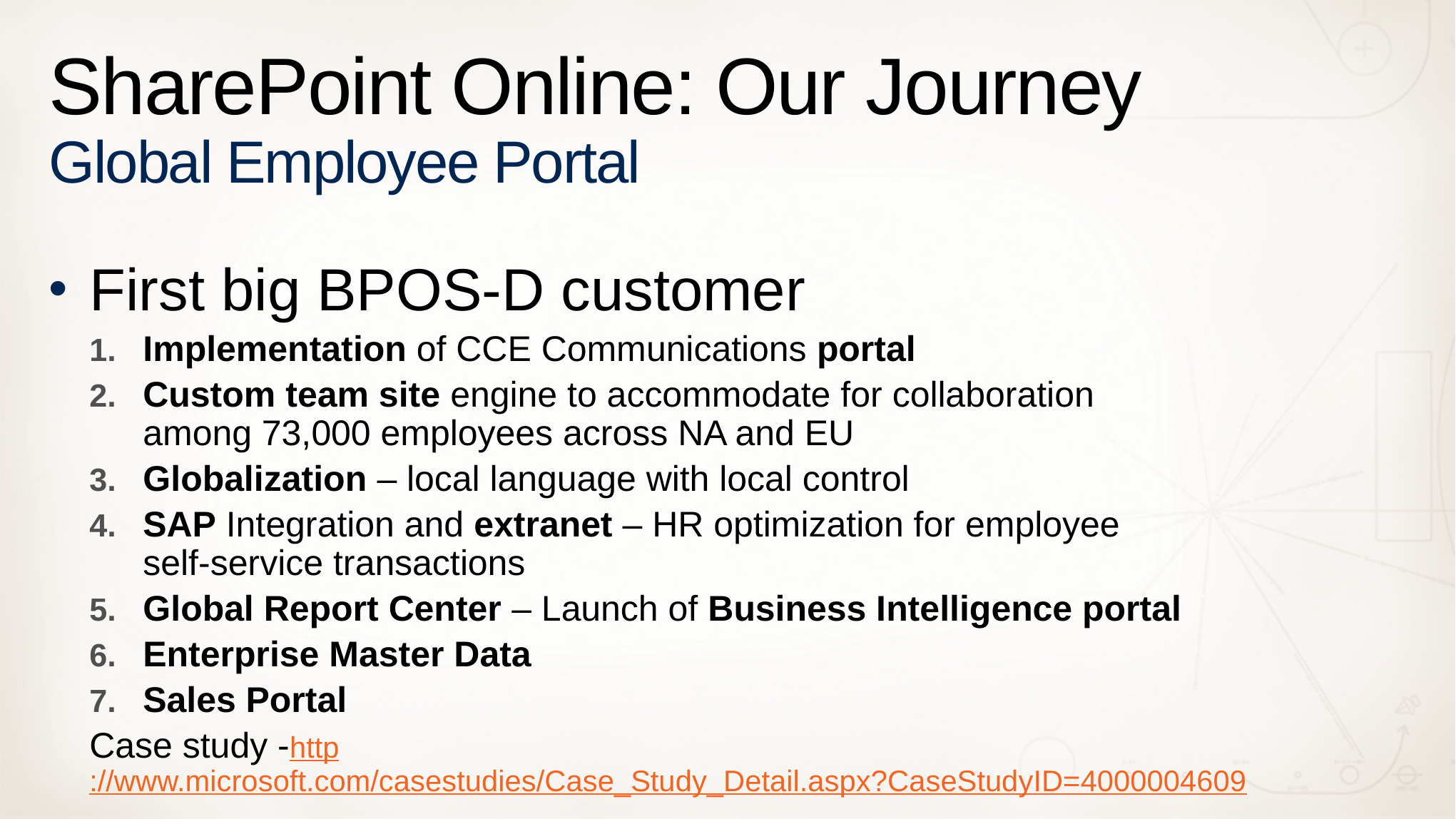

# SharePoint Online: Our Journey Global Employee Portal
First big BPOS-D customer
Implementation of CCE Communications portal
Custom team site engine to accommodate for collaboration
among 73,000 employees across NA and EU
Globalization – local language with local control
SAP Integration and extranet – HR optimization for employee
self-service transactions
Global Report Center – Launch of Business Intelligence portal
Enterprise Master Data
Sales Portal
Case study -http://www.microsoft.com/casestudies/Case_Study_Detail.aspx?CaseStudyID=4000004609